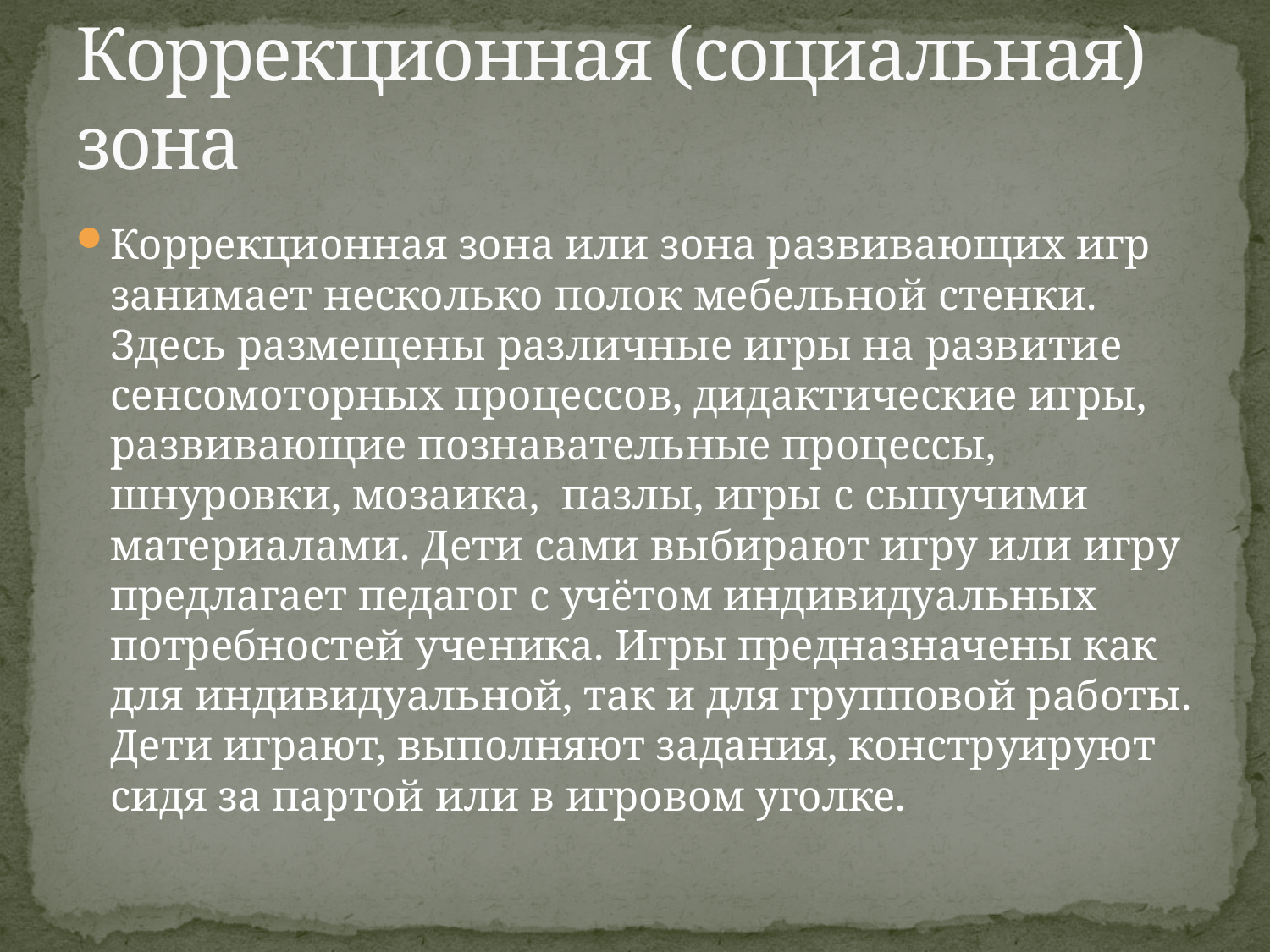

# Коррекционная (социальная) зона
Коррекционная зона или зона развивающих игр занимает несколько полок мебельной стенки. Здесь размещены различные игры на развитие сенсомоторных процессов, дидактические игры, развивающие познавательные процессы, шнуровки, мозаика,  пазлы, игры с сыпучими материалами. Дети сами выбирают игру или игру предлагает педагог с учётом индивидуальных потребностей ученика. Игры предназначены как для индивидуальной, так и для групповой работы. Дети играют, выполняют задания, конструируют сидя за партой или в игровом уголке.